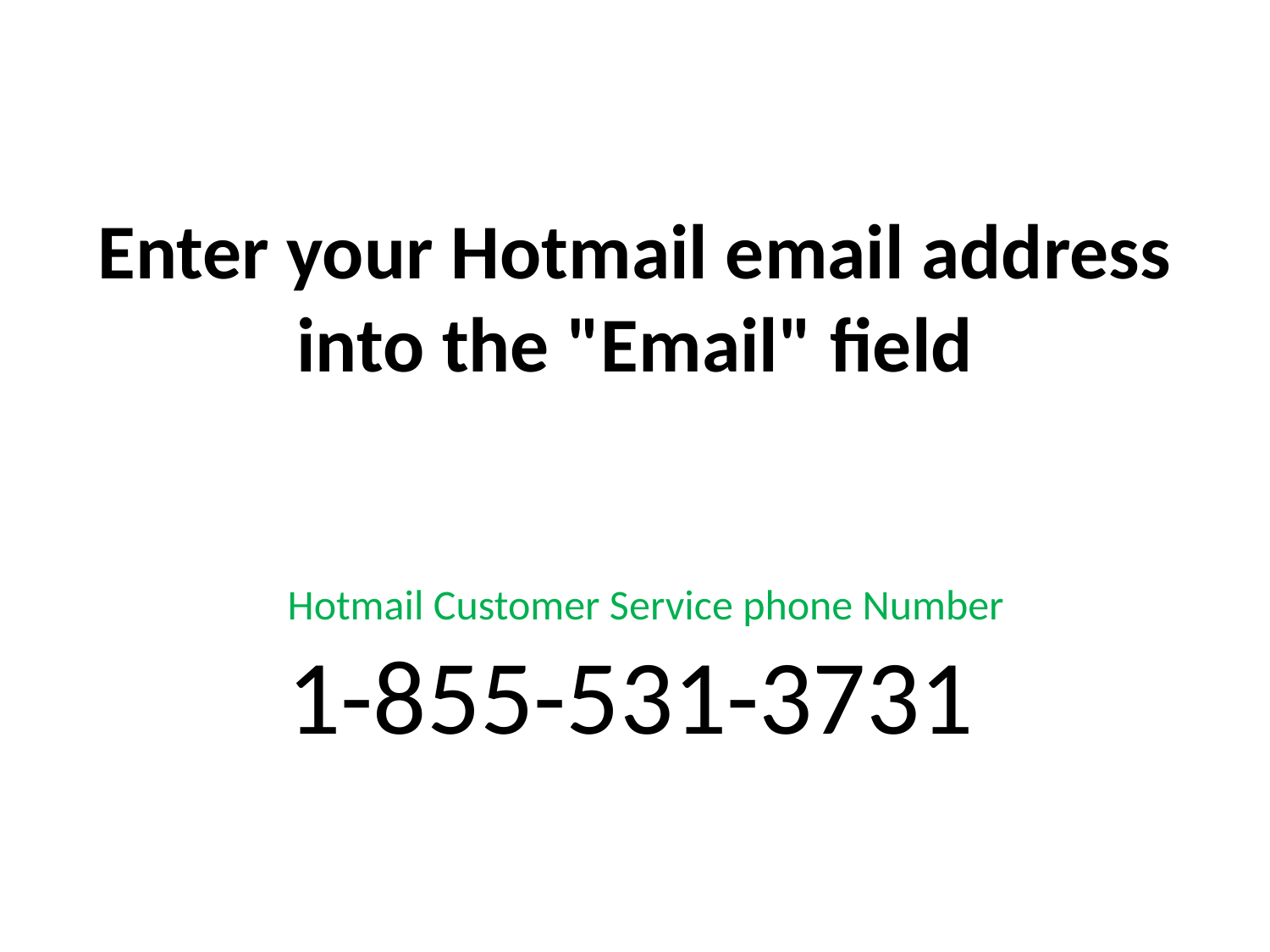

# Enter your Hotmail email address into the "Email" field
	Hotmail Customer Service phone Number
	1-855-531-3731